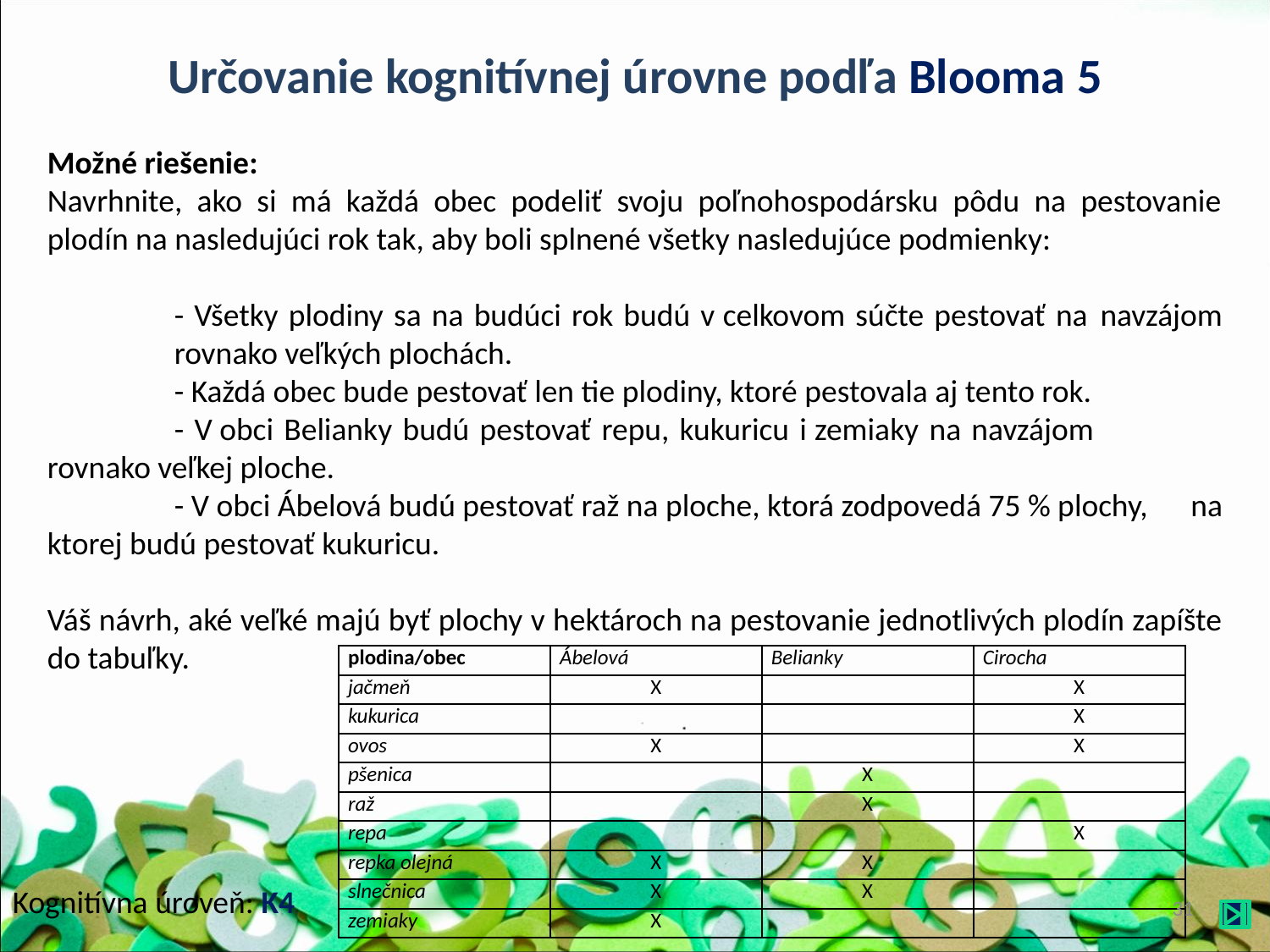

Určovanie kognitívnej úrovne podľa Blooma 5
Možné riešenie:
Navrhnite, ako si má každá obec podeliť svoju poľnohospodársku pôdu na pestovanie plodín na nasledujúci rok tak, aby boli splnené všetky nasledujúce podmienky:

	- Všetky plodiny sa na budúci rok budú v celkovom súčte pestovať na 	navzájom 	rovnako veľkých plochách.
	- Každá obec bude pestovať len tie plodiny, ktoré pestovala aj tento rok.
	- V obci Belianky budú pestovať repu, kukuricu i zemiaky na navzájom 	rovnako veľkej ploche.
	- V obci Ábelová budú pestovať raž na ploche, ktorá zodpovedá 75 % plochy, 	na ktorej budú pestovať kukuricu.

Váš návrh, aké veľké majú byť plochy v hektároch na pestovanie jednotlivých plodín zapíšte do tabuľky.
| plodina/obec | Ábelová | Belianky | Cirocha |
| --- | --- | --- | --- |
| jačmeň | X |  | X |
| kukurica |  |  | X |
| ovos | X |  | X |
| pšenica |  | X |  |
| raž |  | X |  |
| repa |  |  | X |
| repka olejná | X | X |  |
| slnečnica | X | X |  |
| zemiaky | X |  |  |
Kognitívna úroveň: K4
31